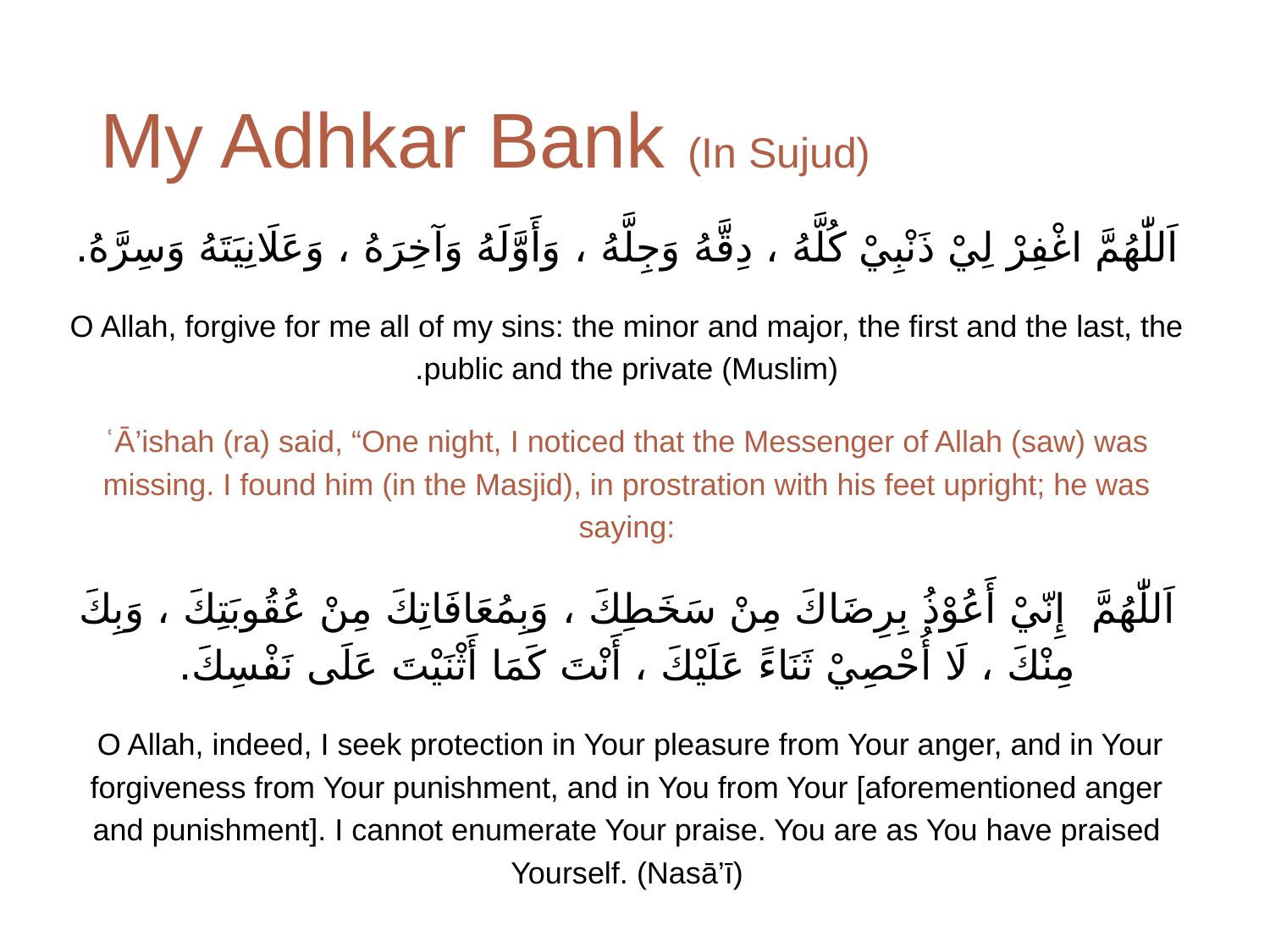

# My Adhkar Bank (In Sujud)
اَللّٰهُمَّ اغْفِرْ لِيْ ذَنْبِيْ كُلَّهُ ، دِقَّهُ وَجِلَّهُ ، وَأَوَّلَهُ وَآخِرَهُ ، وَعَلَانِيَتَهُ وَسِرَّهُ.
O Allah, forgive for me all of my sins: the minor and major, the first and the last, the public and the private (Muslim).
ʿĀ’ishah (ra) said, “One night, I noticed that the Messenger of Allah (saw) was missing. I found him (in the Masjid), in prostration with his feet upright; he was saying:
اَللّٰهُمَّ  إِنّيْ أَعُوْذُ بِرِضَاكَ مِنْ سَخَطِكَ ، وَبِمُعَافَاتِكَ مِنْ عُقُوبَتِكَ ، وَبِكَ مِنْكَ ، لَا أُحْصِيْ ثَنَاءً عَلَيْكَ ، أَنْتَ كَمَا أَثْنَيْتَ عَلَى نَفْسِكَ‏.‏
 O Allah, indeed, I seek protection in Your pleasure from Your anger, and in Your forgiveness from Your punishment, and in You from Your [aforementioned anger and punishment]. I cannot enumerate Your praise. You are as You have praised Yourself. (Nasā’ī)